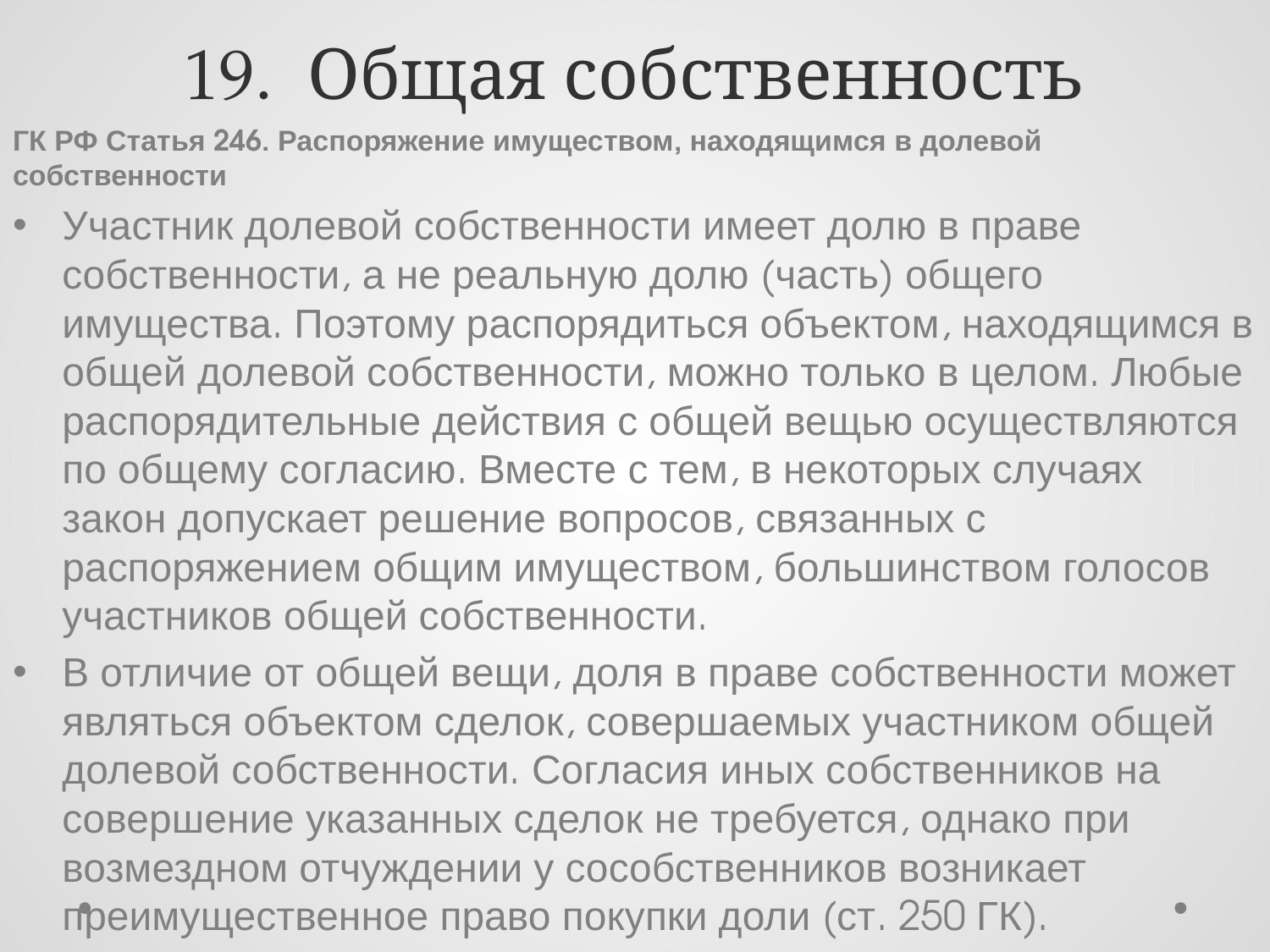

# 19.  Общая собственность
ГК РФ Статья 246. Распоряжение имуществом, находящимся в долевой собственности
Участник долевой собственности имеет долю в праве собственности, а не реальную долю (часть) общего имущества. Поэтому распорядиться объектом, находящимся в общей долевой собственности, можно только в целом. Любые распорядительные действия с общей вещью осуществляются по общему согласию. Вместе с тем, в некоторых случаях закон допускает решение вопросов, связанных с распоряжением общим имуществом, большинством голосов участников общей собственности.
В отличие от общей вещи, доля в праве собственности может являться объектом сделок, совершаемых участником общей долевой собственности. Согласия иных собственников на совершение указанных сделок не требуется, однако при возмездном отчуждении у сособственников возникает преимущественное право покупки доли (ст. 250 ГК).